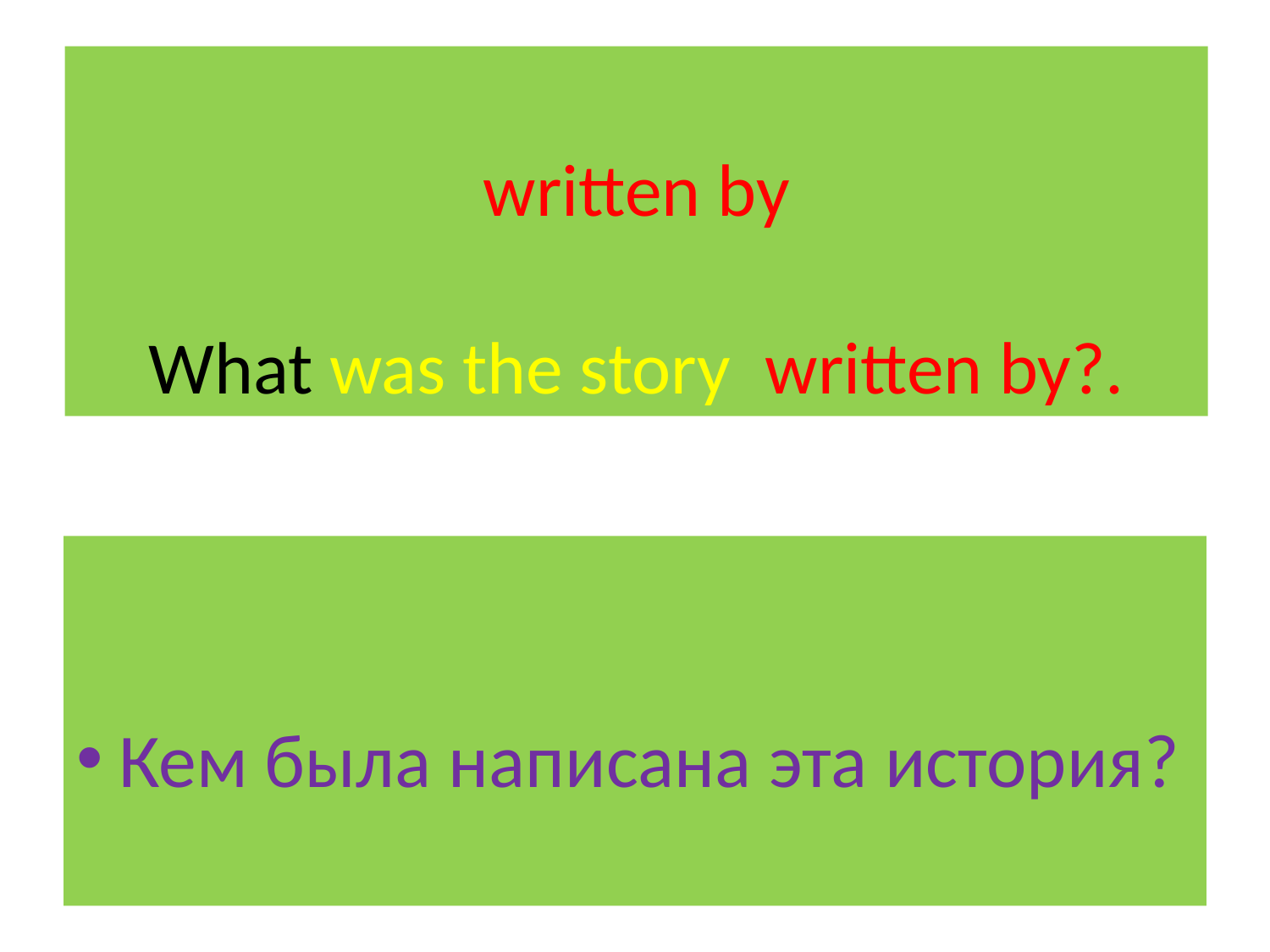

# written by What was the story  written by?.

Кем была написана эта история?